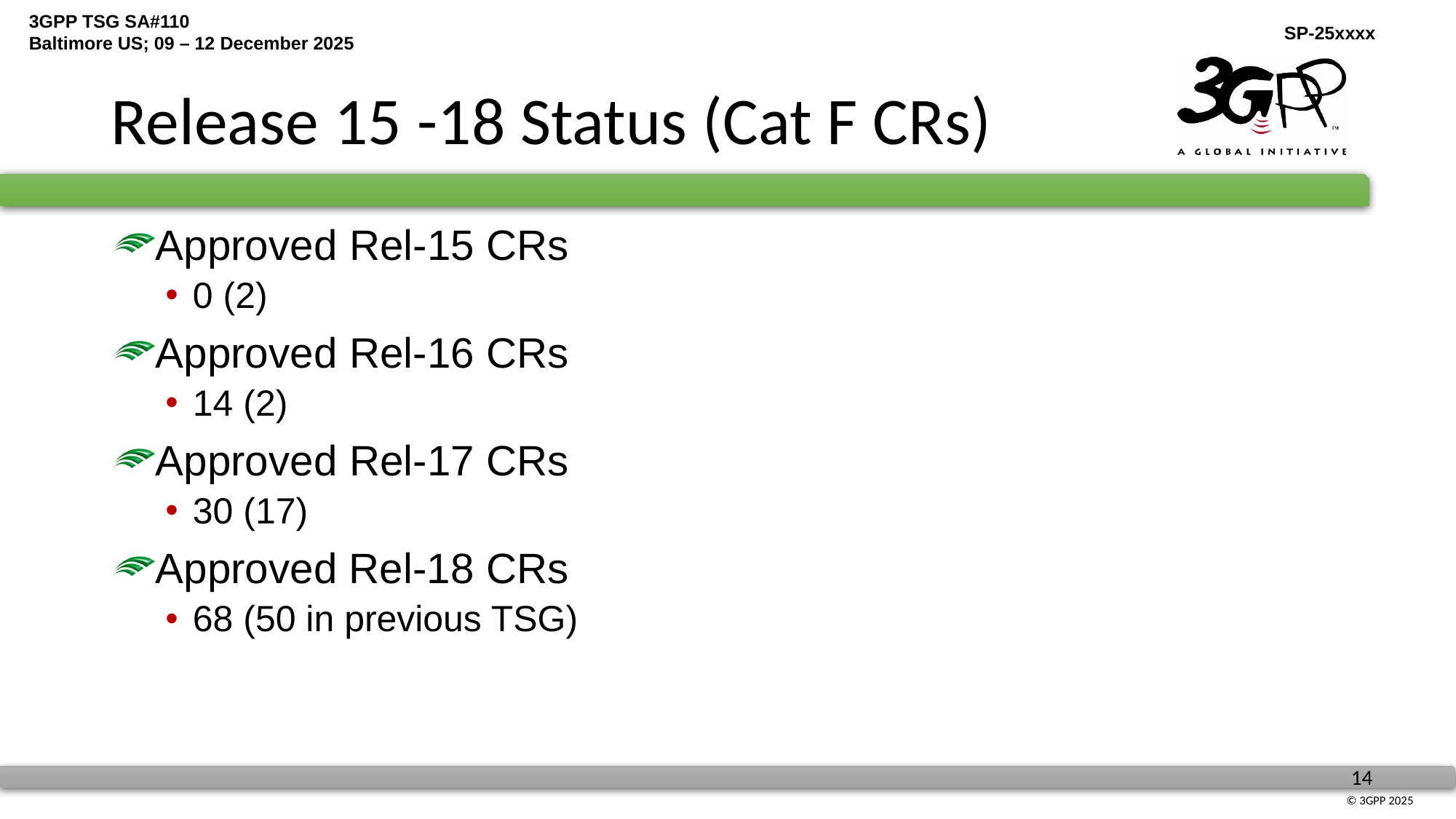

# Release 15 -18 Status (Cat F CRs)
Approved Rel-15 CRs
0 (2)
Approved Rel-16 CRs
14 (2)
Approved Rel-17 CRs
30 (17)
Approved Rel-18 CRs
68 (50 in previous TSG)